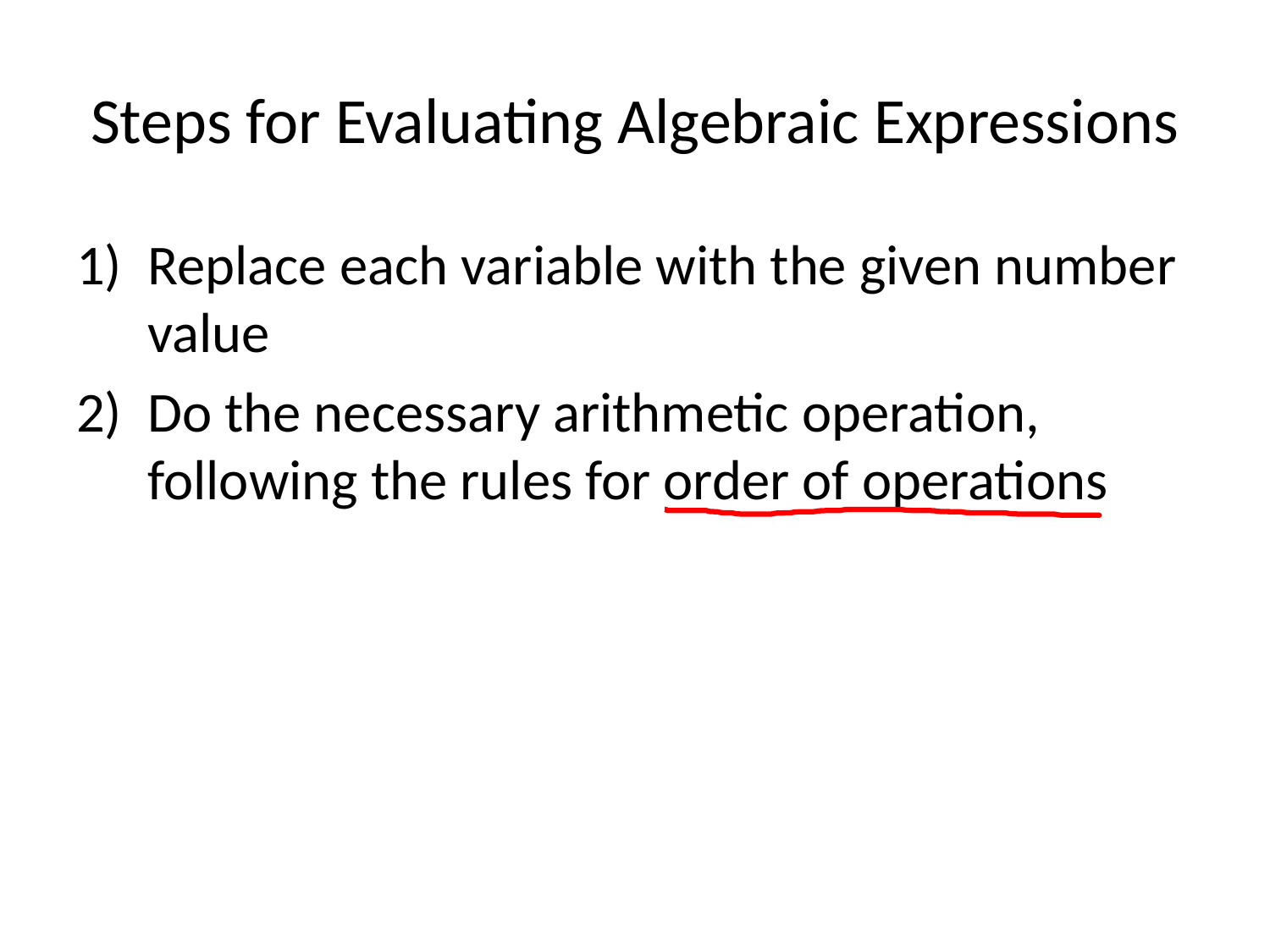

# Steps for Evaluating Algebraic Expressions
Replace each variable with the given number value
Do the necessary arithmetic operation, following the rules for order of operations